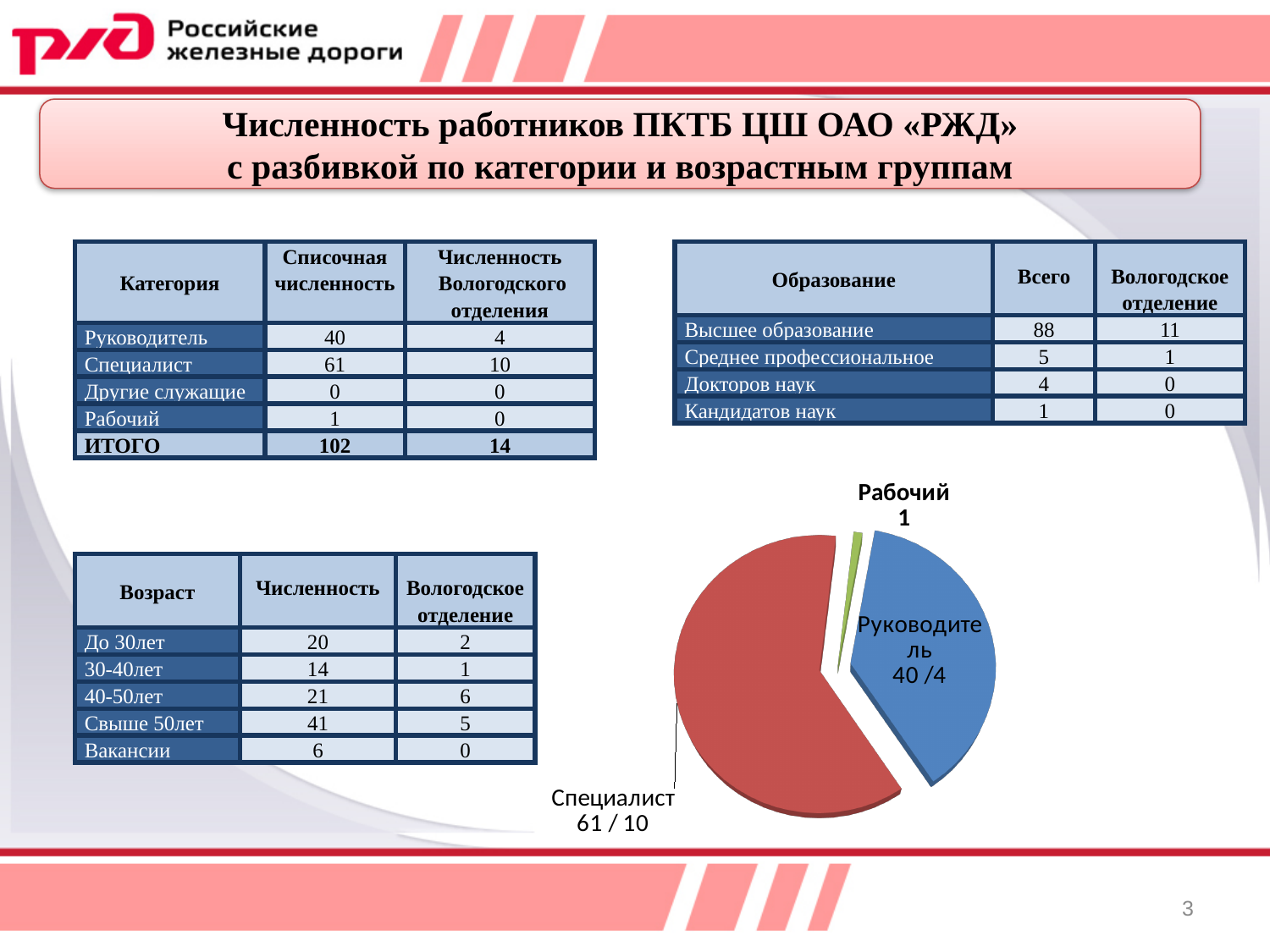

Численность работников ПКТБ ЦШ ОАО «РЖД»
с разбивкой по категории и возрастным группам
| Категория | Списочная численность | Численность Вологодского отделения |
| --- | --- | --- |
| Руководитель | 40 | 4 |
| Специалист | 61 | 10 |
| Другие служащие | 0 | 0 |
| Рабочий | 1 | 0 |
| ИТОГО | 102 | 14 |
| Образование | Всего | Вологодское отделение |
| --- | --- | --- |
| Высшее образование | 88 | 11 |
| Среднее профессиональное | 5 | 1 |
| Докторов наук | 4 | 0 |
| Кандидатов наук | 1 | 0 |

[unsupported chart]

| Возраст | Численность | Вологодское отделение |
| --- | --- | --- |
| До 30лет | 20 | 2 |
| 30-40лет | 14 | 1 |
| 40-50лет | 21 | 6 |
| Свыше 50лет | 41 | 5 |
| Вакансии | 6 | 0 |

3